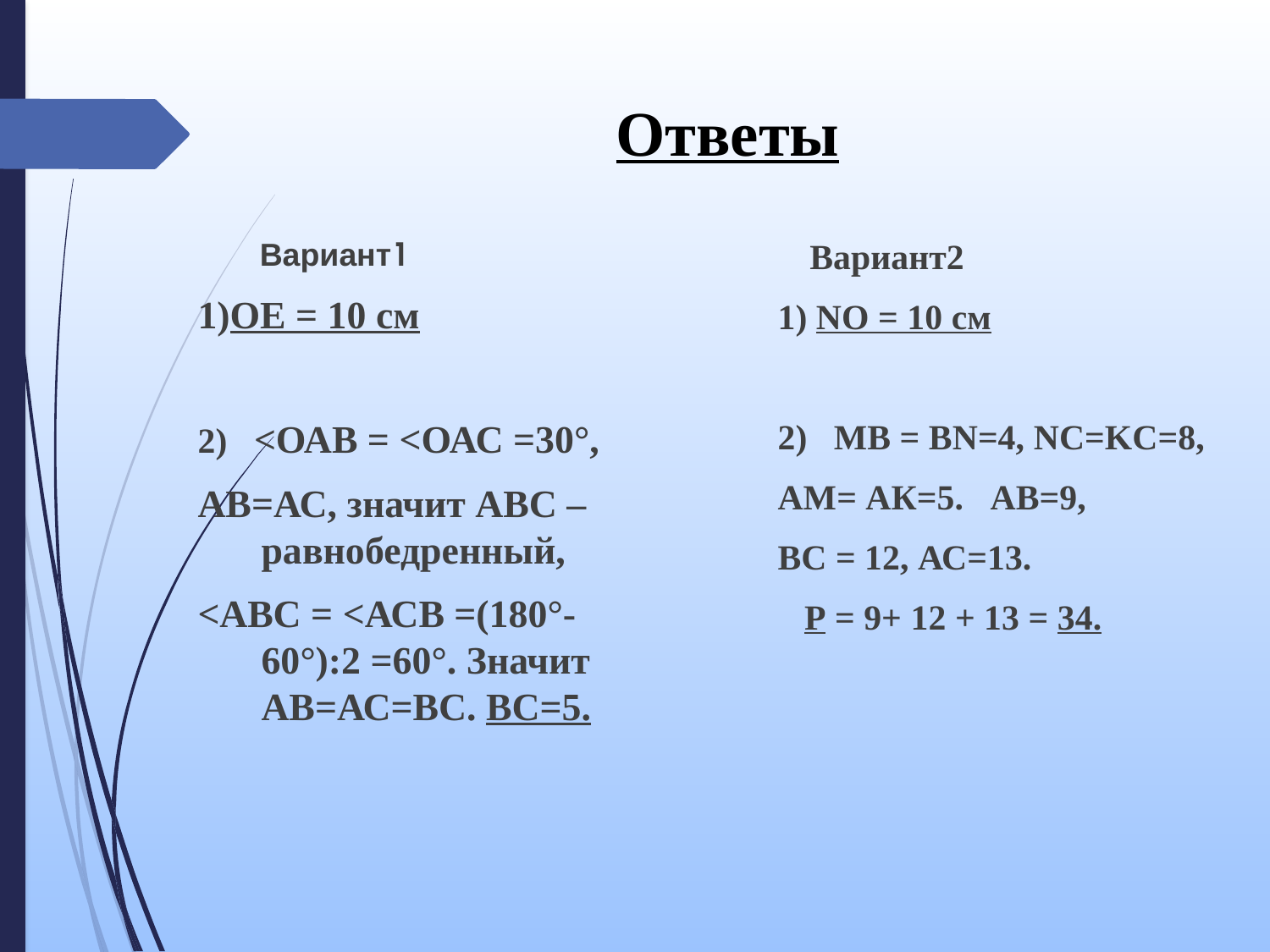

# Ответы
       Вариант1
1)ОЕ = 10 см

2)   <ОАВ = <ОАС =30°,
АВ=АС, значит АВС –равнобедренный,
<АВС = <АСВ =(180°-60°):2 =60°. Значит АВ=АС=ВС. ВС=5.
    Вариант2
1) NO = 10 см

2)   МВ = ВN=4, NC=KC=8,
АМ= АК=5.   АВ=9,
ВС = 12, АС=13.
   Р = 9+ 12 + 13 = 34.